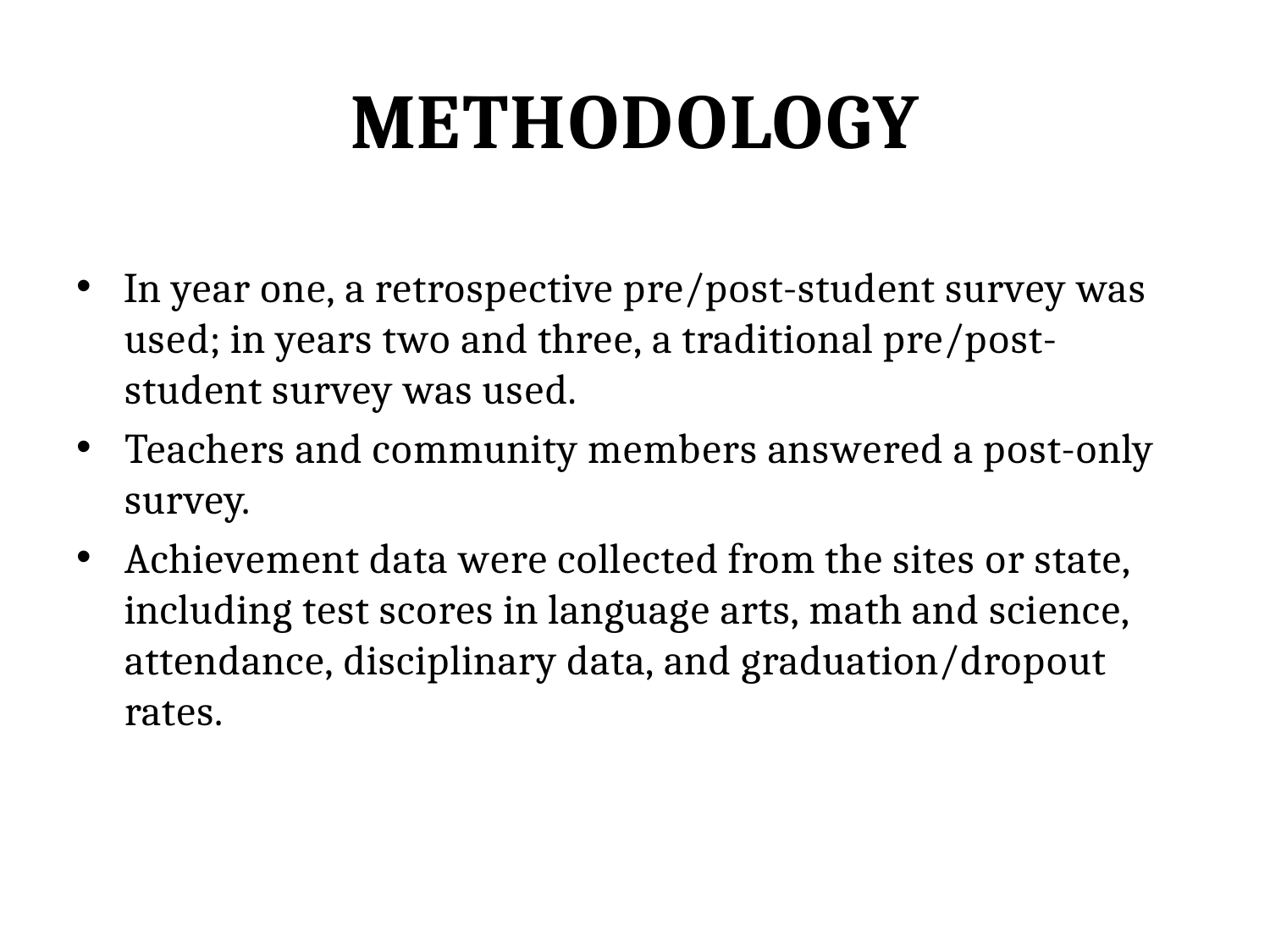

# Methodology
In year one, a retrospective pre/post-student survey was used; in years two and three, a traditional pre/post-student survey was used.
Teachers and community members answered a post-only survey.
Achievement data were collected from the sites or state, including test scores in language arts, math and science, attendance, disciplinary data, and graduation/dropout rates.